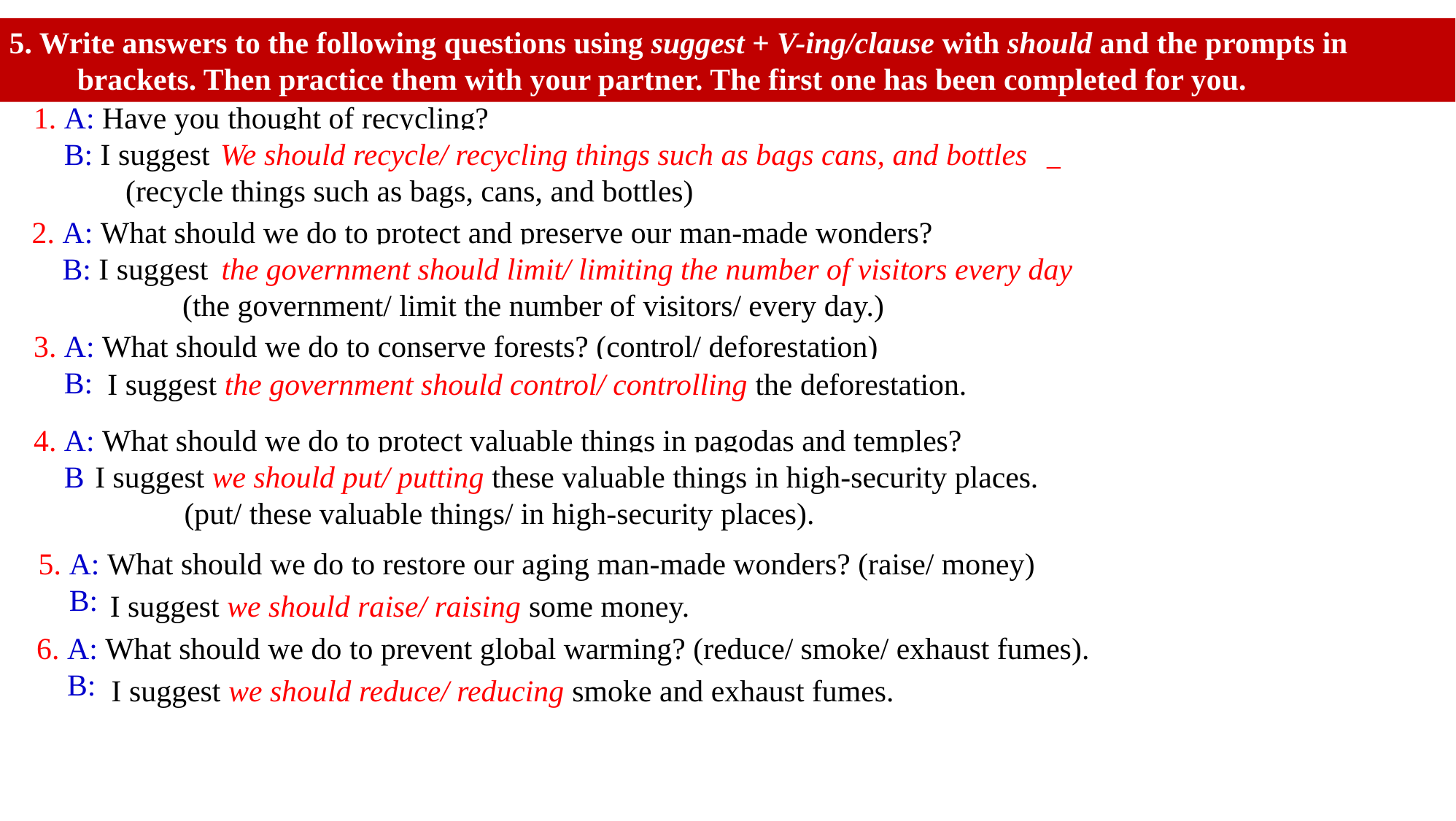

5. Write answers to the following questions using suggest + V-ing/clause with should and the prompts in brackets. Then practice them with your partner. The first one has been completed for you.
1. A: Have you thought of recycling?
    B: I suggest …………………………………………………………….
            (recycle things such as bags, cans, and bottles)
We should recycle/ recycling things such as bags cans, and bottles
2. A: What should we do to protect and preserve our man-made wonders?
    B: I suggest ...........................................
	(the government/ limit the number of visitors/ every day.)
the government should limit/ limiting the number of visitors every day
3. A: What should we do to conserve forests? (control/ deforestation)
    B: .....................................................................
I suggest the government should control/ controlling the deforestation.
4. A: What should we do to protect valuable things in pagodas and temples?
    B: ...................................................................
	(put/ these valuable things/ in high-security places).
I suggest we should put/ putting these valuable things in high-security places.
5. A: What should we do to restore our aging man-made wonders? (raise/ money)
    B: ....................................................................
I suggest we should raise/ raising some money.
6. A: What should we do to prevent global warming? (reduce/ smoke/ exhaust fumes).
    B: ...................................................................
I suggest we should reduce/ reducing smoke and exhaust fumes.
11/16/2021 6:31 PM